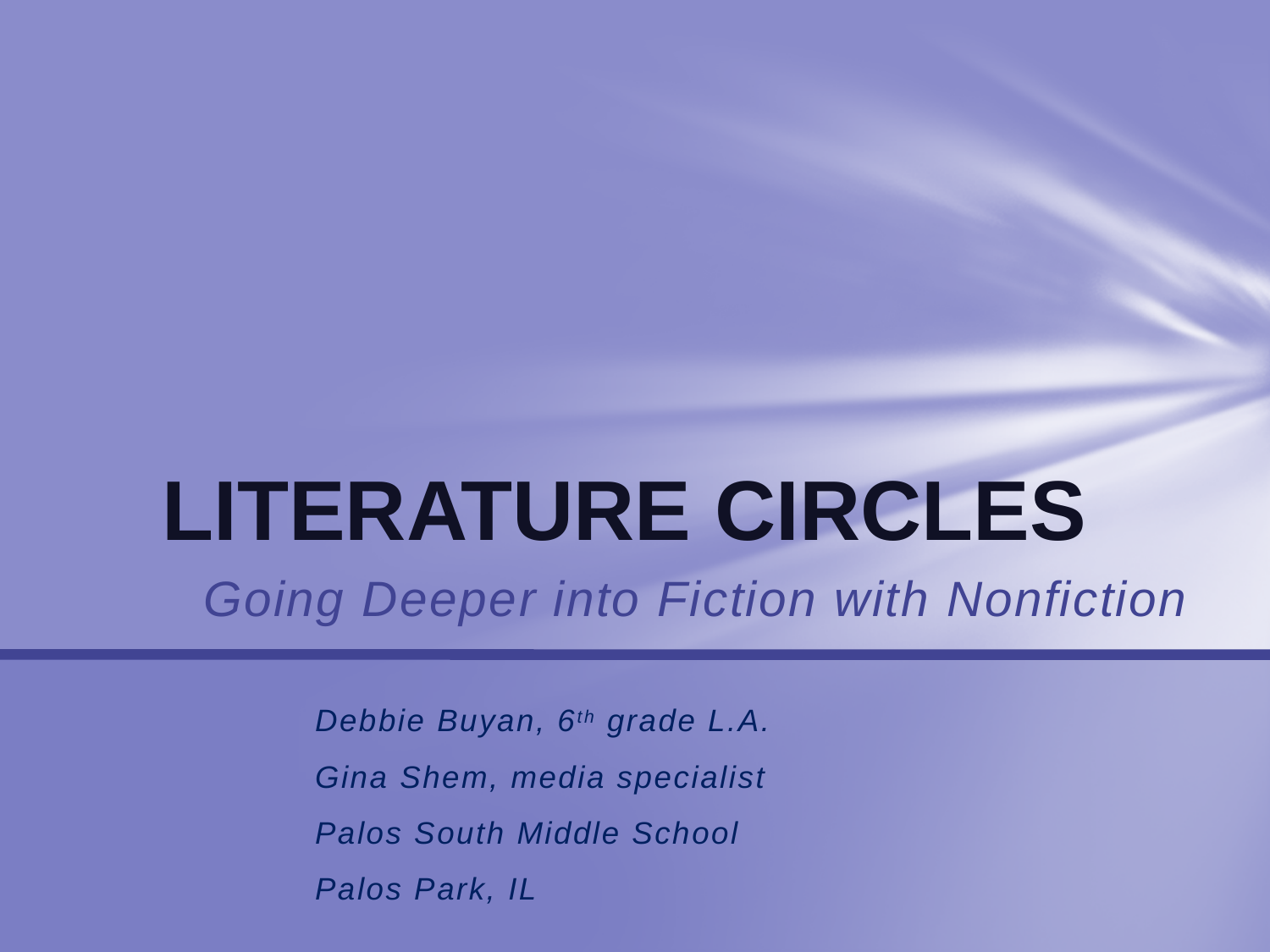

# LITERATURE CIRCLES
Going Deeper into Fiction with Nonfiction

												Debbie Buyan, 6th grade L.A.
					Gina Shem, media specialist
					Palos South Middle School
					Palos Park, IL